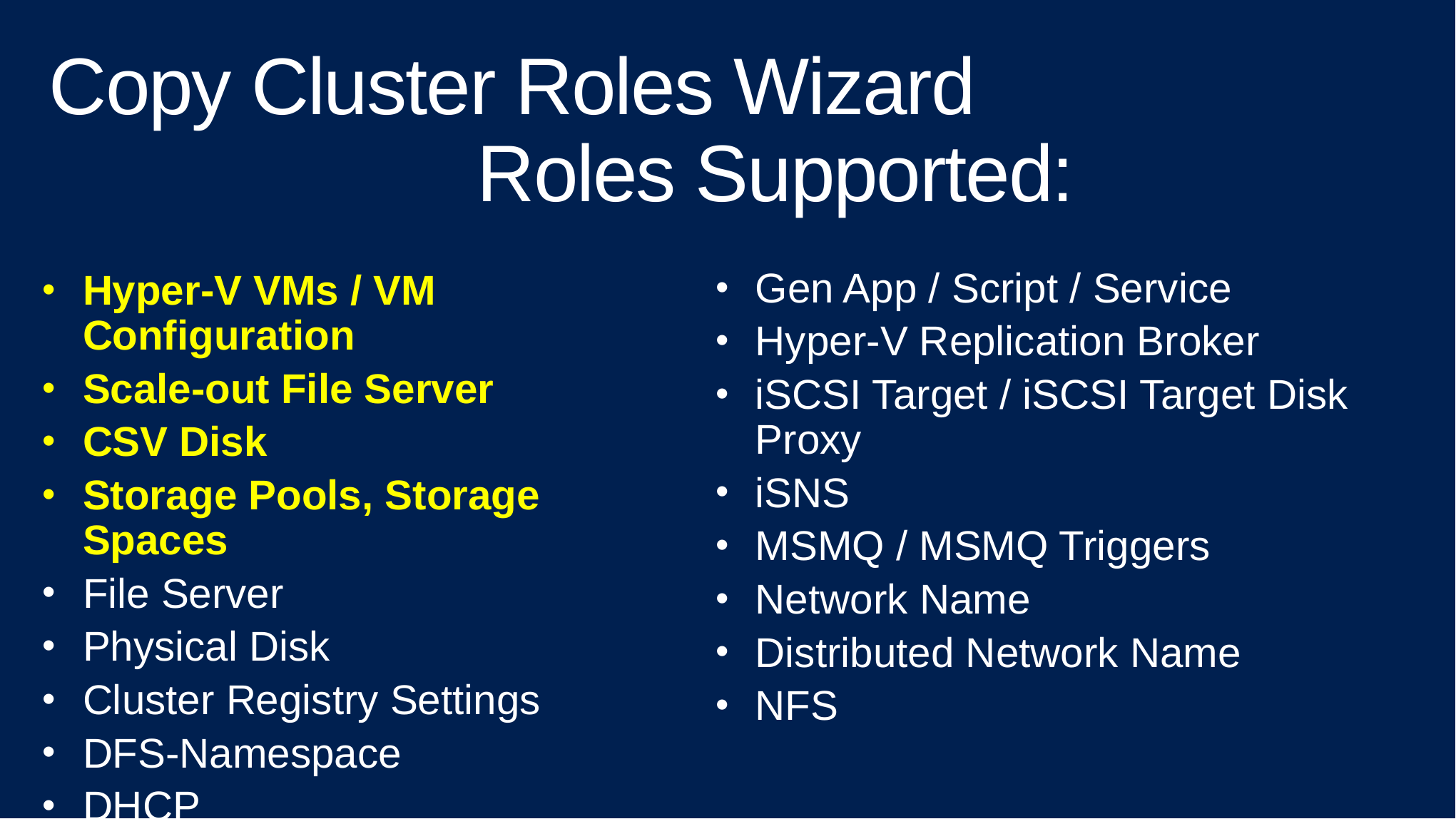

# Copy Cluster Roles Wizard Roles Supported:
Gen App / Script / Service
Hyper-V Replication Broker
iSCSI Target / iSCSI Target Disk Proxy
iSNS
MSMQ / MSMQ Triggers
Network Name
Distributed Network Name
NFS
Hyper-V VMs / VM Configuration
Scale-out File Server
CSV Disk
Storage Pools, Storage Spaces
File Server
Physical Disk
Cluster Registry Settings
DFS-Namespace
DHCP
DTC